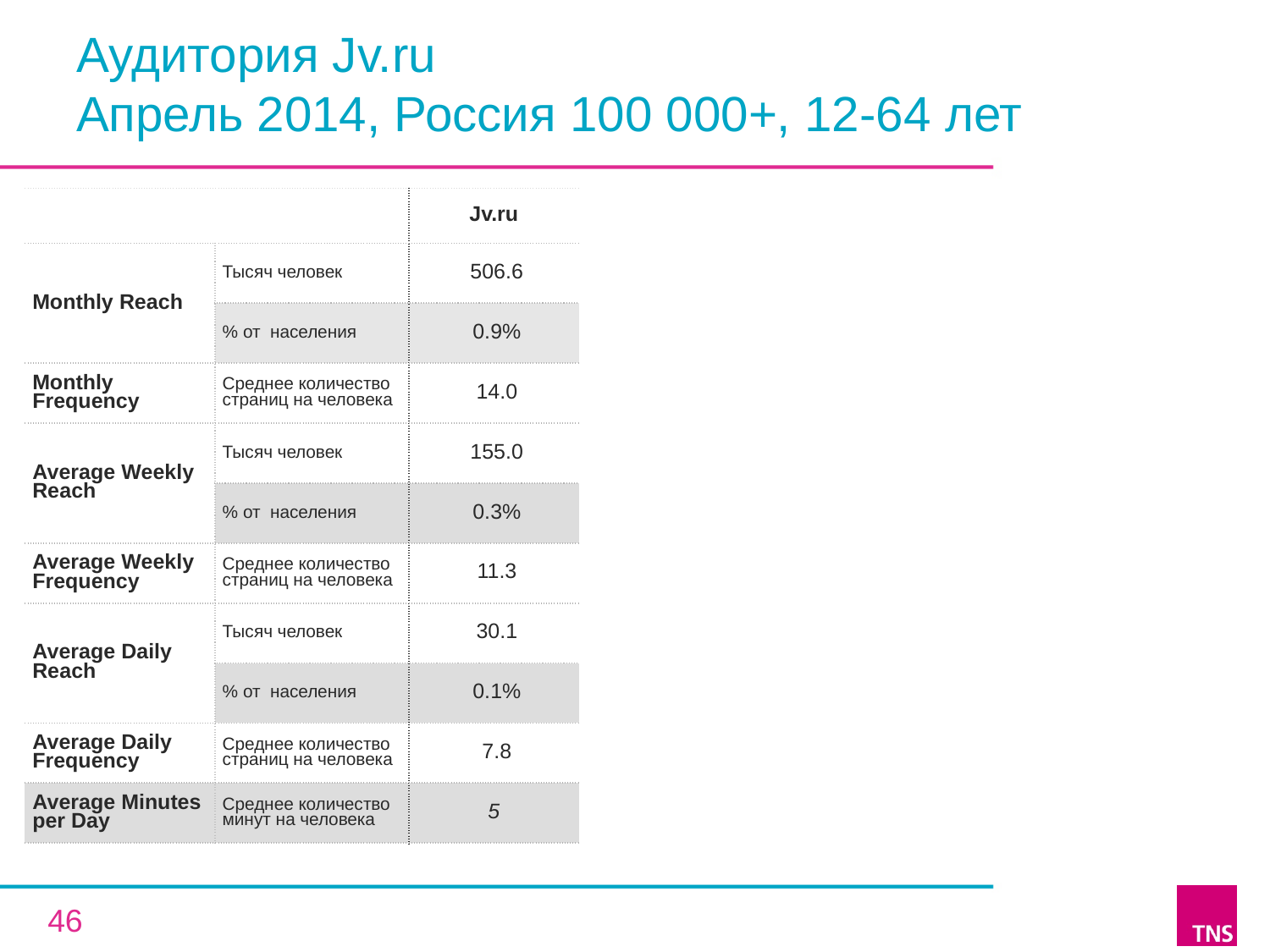

# Аудитория Jv.ru Апрель 2014, Россия 100 000+, 12-64 лет
|  |  | Jv.ru |
| --- | --- | --- |
| Monthly Reach | Тысяч человек | 506.6 |
|  | % от населения | 0.9% |
| Monthly Frequency | Среднее количество страниц на человека | 14.0 |
| Average Weekly Reach | Тысяч человек | 155.0 |
|  | % от населения | 0.3% |
| Average Weekly Frequency | Среднее количество страниц на человека | 11.3 |
| Average Daily Reach | Тысяч человек | 30.1 |
|  | % от населения | 0.1% |
| Average Daily Frequency | Среднее количество страниц на человека | 7.8 |
| Average Minutes per Day | Среднее количество минут на человека | 5 |

46